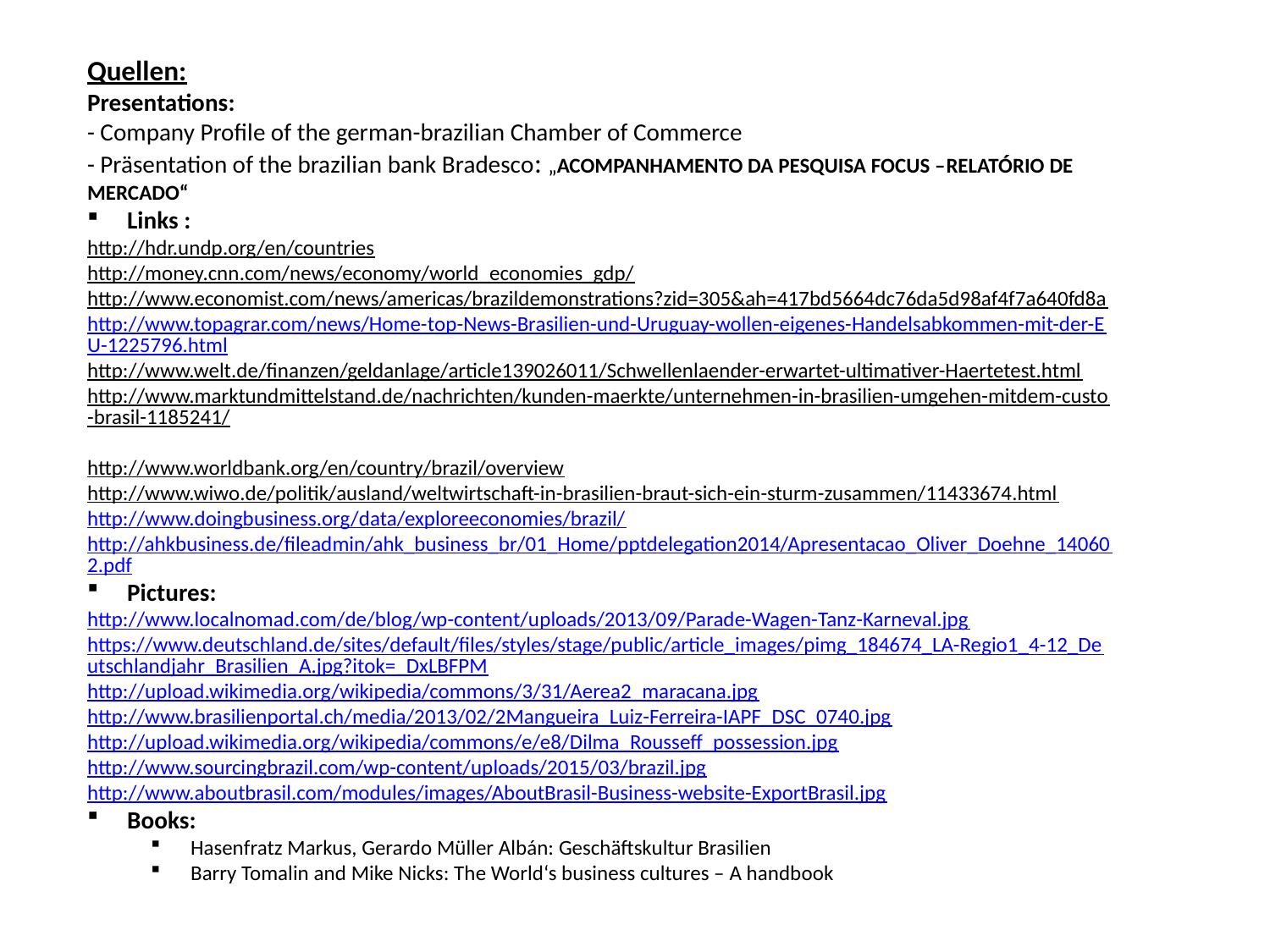

Quellen:
Presentations:
- Company Profile of the german-brazilian Chamber of Commerce
- Präsentation of the brazilian bank Bradesco: „ACOMPANHAMENTO DA PESQUISA FOCUS –RELATÓRIO DE MERCADO“
Links :
http://hdr.undp.org/en/countries
http://money.cnn.com/news/economy/world_economies_gdp/
http://www.economist.com/news/americas/brazildemonstrations?zid=305&ah=417bd5664dc76da5d98af4f7a640fd8a
http://www.topagrar.com/news/Home-top-News-Brasilien-und-Uruguay-wollen-eigenes-Handelsabkommen-mit-der-EU-1225796.html
http://www.welt.de/finanzen/geldanlage/article139026011/Schwellenlaender-erwartet-ultimativer-Haertetest.html
http://www.marktundmittelstand.de/nachrichten/kunden-maerkte/unternehmen-in-brasilien-umgehen-mitdem-custo-brasil-1185241/
http://www.worldbank.org/en/country/brazil/overview
http://www.wiwo.de/politik/ausland/weltwirtschaft-in-brasilien-braut-sich-ein-sturm-zusammen/11433674.html
http://www.doingbusiness.org/data/exploreeconomies/brazil/
http://ahkbusiness.de/fileadmin/ahk_business_br/01_Home/pptdelegation2014/Apresentacao_Oliver_Doehne_140602.pdf
Pictures:
http://www.localnomad.com/de/blog/wp-content/uploads/2013/09/Parade-Wagen-Tanz-Karneval.jpg
https://www.deutschland.de/sites/default/files/styles/stage/public/article_images/pimg_184674_LA-Regio1_4-12_Deutschlandjahr_Brasilien_A.jpg?itok=_DxLBFPM
http://upload.wikimedia.org/wikipedia/commons/3/31/Aerea2_maracana.jpg
http://www.brasilienportal.ch/media/2013/02/2Mangueira_Luiz-Ferreira-IAPF_DSC_0740.jpg
http://upload.wikimedia.org/wikipedia/commons/e/e8/Dilma_Rousseff_possession.jpg
http://www.sourcingbrazil.com/wp-content/uploads/2015/03/brazil.jpg
http://www.aboutbrasil.com/modules/images/AboutBrasil-Business-website-ExportBrasil.jpg
Books:
Hasenfratz Markus, Gerardo Müller Albán: Geschäftskultur Brasilien
Barry Tomalin and Mike Nicks: The World‘s business cultures – A handbook